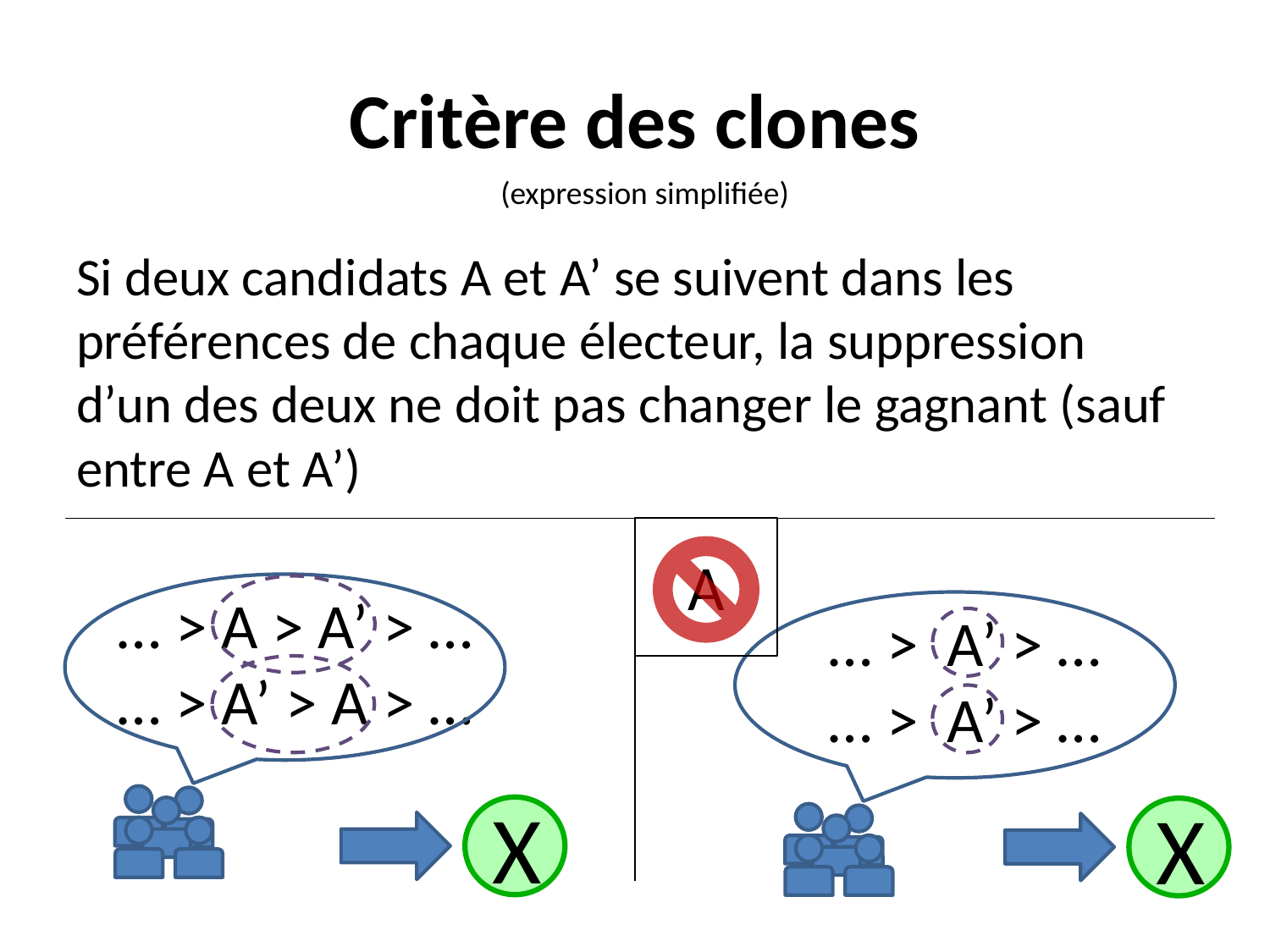

# Critère des clones
(expression simplifiée)
Si deux candidats A et A’ se suivent dans les préférences de chaque électeur, la suppression d’un des deux ne doit pas changer le gagnant (sauf entre A et A’)

A

… > A > A’ > …
… > A’ > A > …

… >  A’ > …
… >  A’ > …

X

X